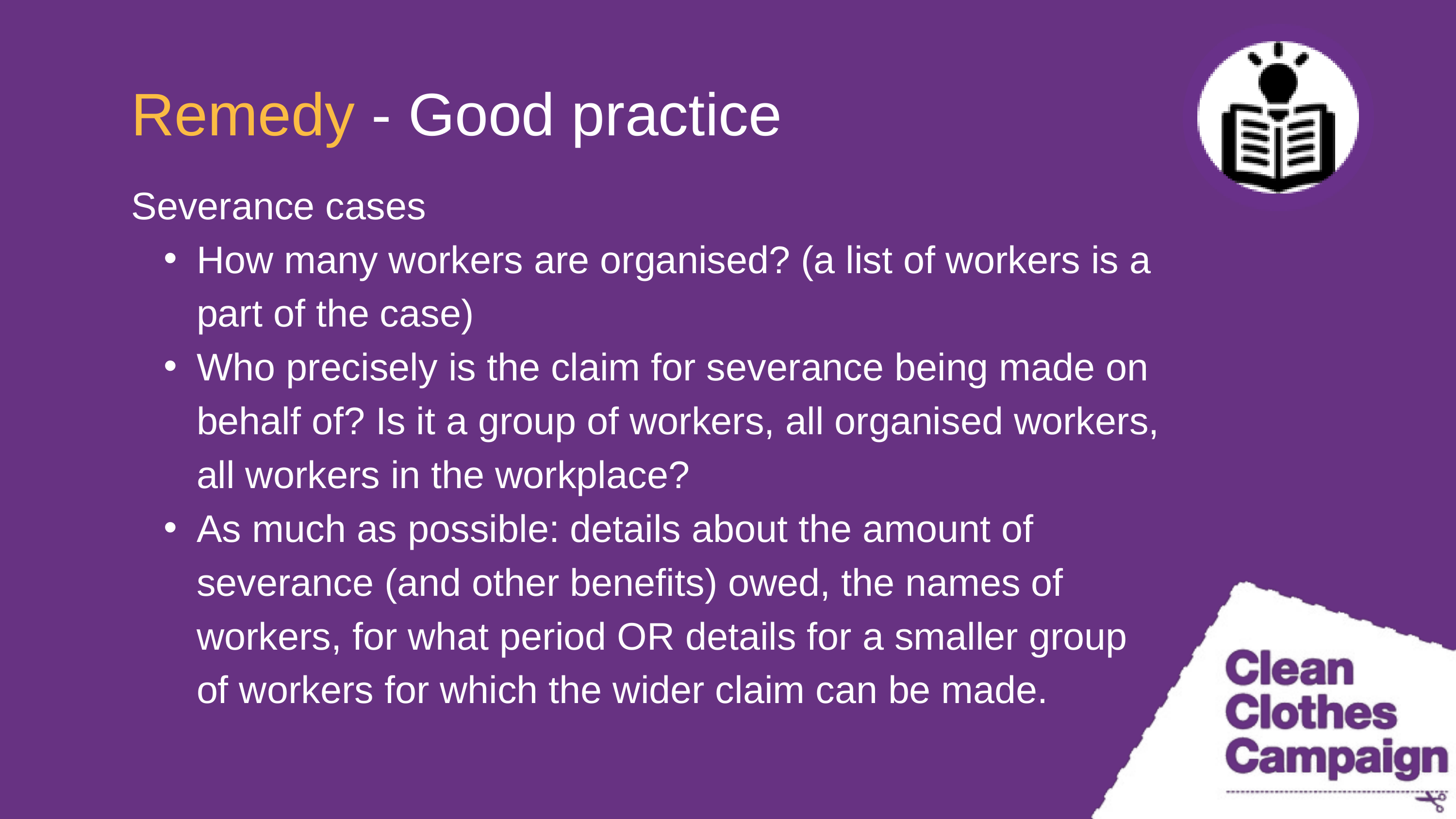

Remedy - Good practice
Severance cases
How many workers are organised? (a list of workers is a part of the case)
Who precisely is the claim for severance being made on behalf of? Is it a group of workers, all organised workers, all workers in the workplace?
As much as possible: details about the amount of severance (and other benefits) owed, the names of workers, for what period OR details for a smaller group of workers for which the wider claim can be made.